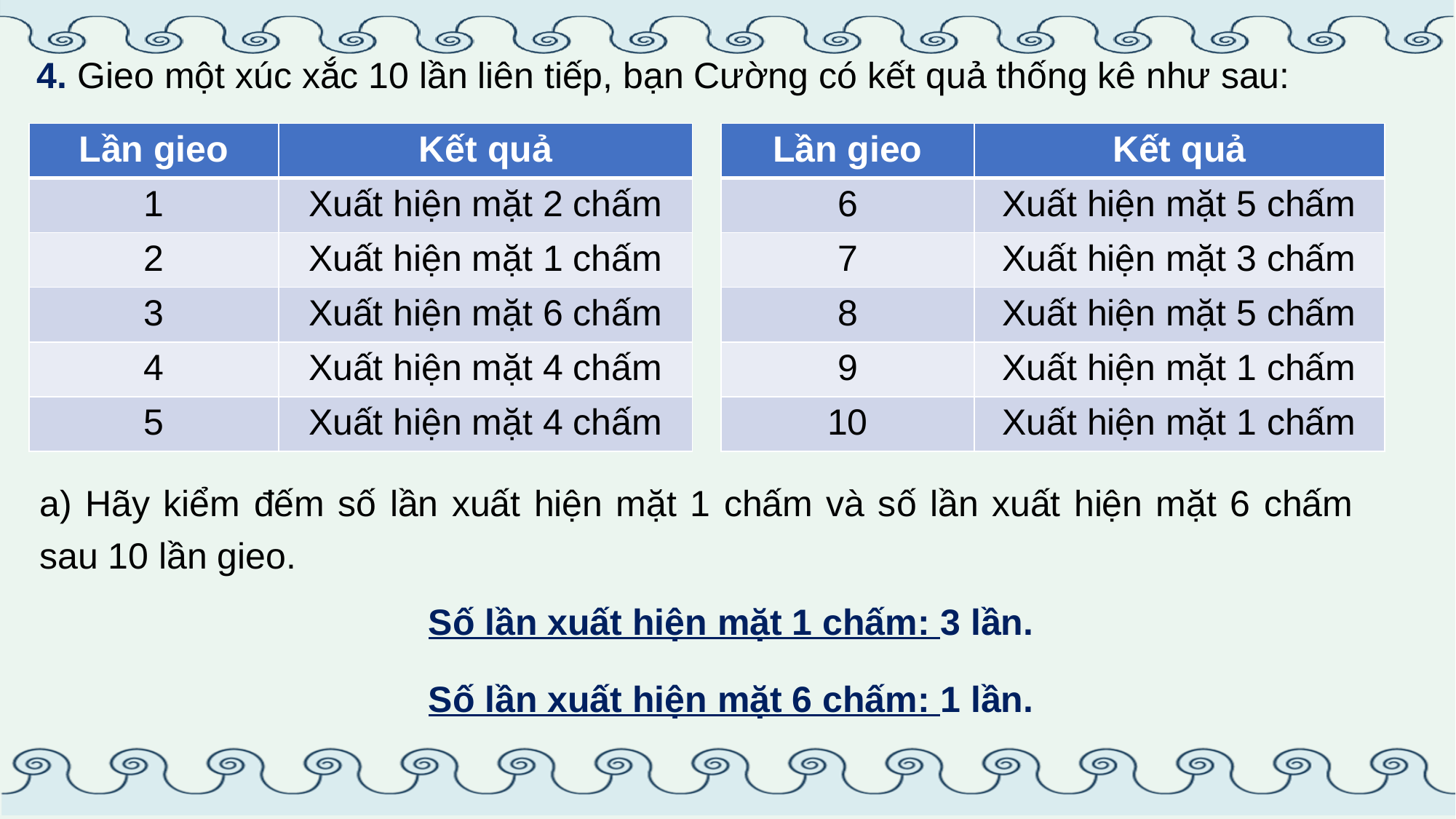

4. Gieo một xúc xắc 10 lần liên tiếp, bạn Cường có kết quả thống kê như sau:
| Lần gieo | Kết quả |
| --- | --- |
| 1 | Xuất hiện mặt 2 chấm |
| 2 | Xuất hiện mặt 1 chấm |
| 3 | Xuất hiện mặt 6 chấm |
| 4 | Xuất hiện mặt 4 chấm |
| 5 | Xuất hiện mặt 4 chấm |
| Lần gieo | Kết quả |
| --- | --- |
| 6 | Xuất hiện mặt 5 chấm |
| 7 | Xuất hiện mặt 3 chấm |
| 8 | Xuất hiện mặt 5 chấm |
| 9 | Xuất hiện mặt 1 chấm |
| 10 | Xuất hiện mặt 1 chấm |
a) Hãy kiểm đếm số lần xuất hiện mặt 1 chấm và số lần xuất hiện mặt 6 chấm sau 10 lần gieo.
Số lần xuất hiện mặt 1 chấm: 3 lần.
Số lần xuất hiện mặt 6 chấm: 1 lần.